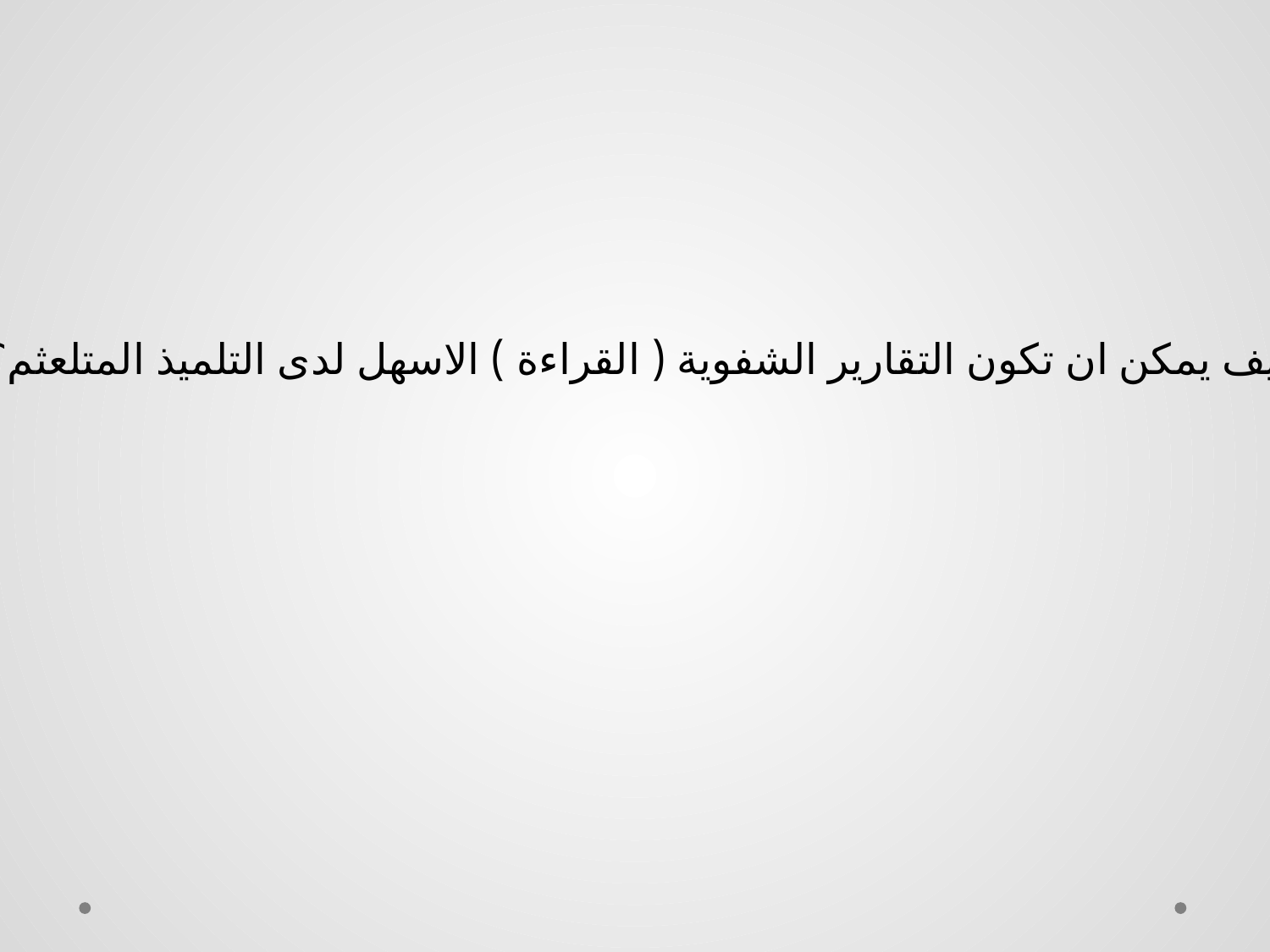

#
كيف يمكن ان تكون التقارير الشفوية ( القراءة ) الاسهل لدى التلميذ المتلعثم؟